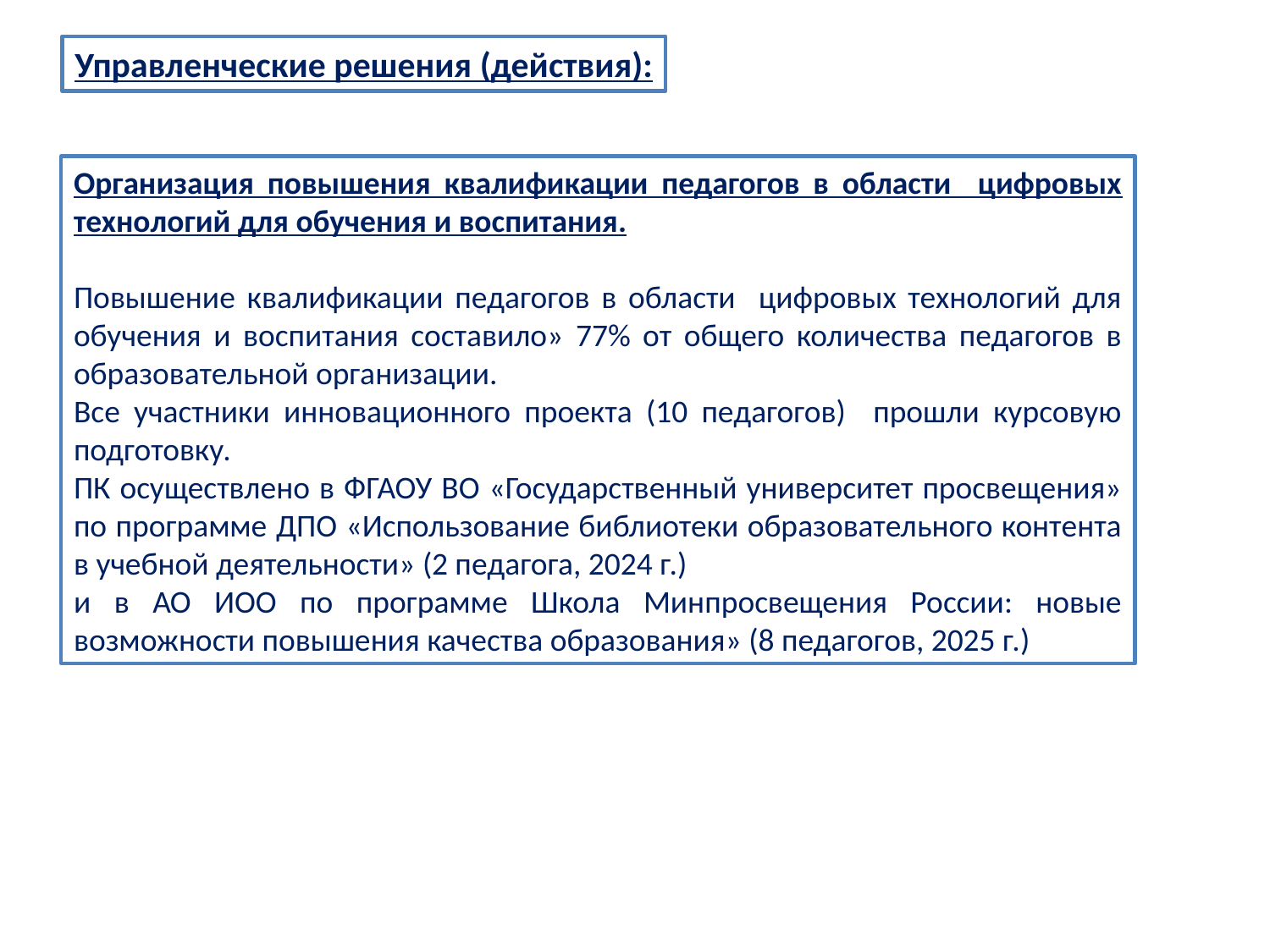

Управленческие решения (действия):
Организация повышения квалификации педагогов в области  цифровых технологий для обучения и воспитания.

Повышение квалификации педагогов в области  цифровых технологий для обучения и воспитания составило» 77% от общего количества педагогов в образовательной организации.
Все участники инновационного проекта (10 педагогов)  прошли курсовую подготовку.
ПК осуществлено в ФГАОУ ВО «Государственный университет просвещения» по программе ДПО «Использование библиотеки образовательного контента в учебной деятельности» (2 педагога, 2024 г.)
и в АО ИОО по программе Школа Минпросвещения России: новые возможности повышения качества образования» (8 педагогов, 2025 г.)